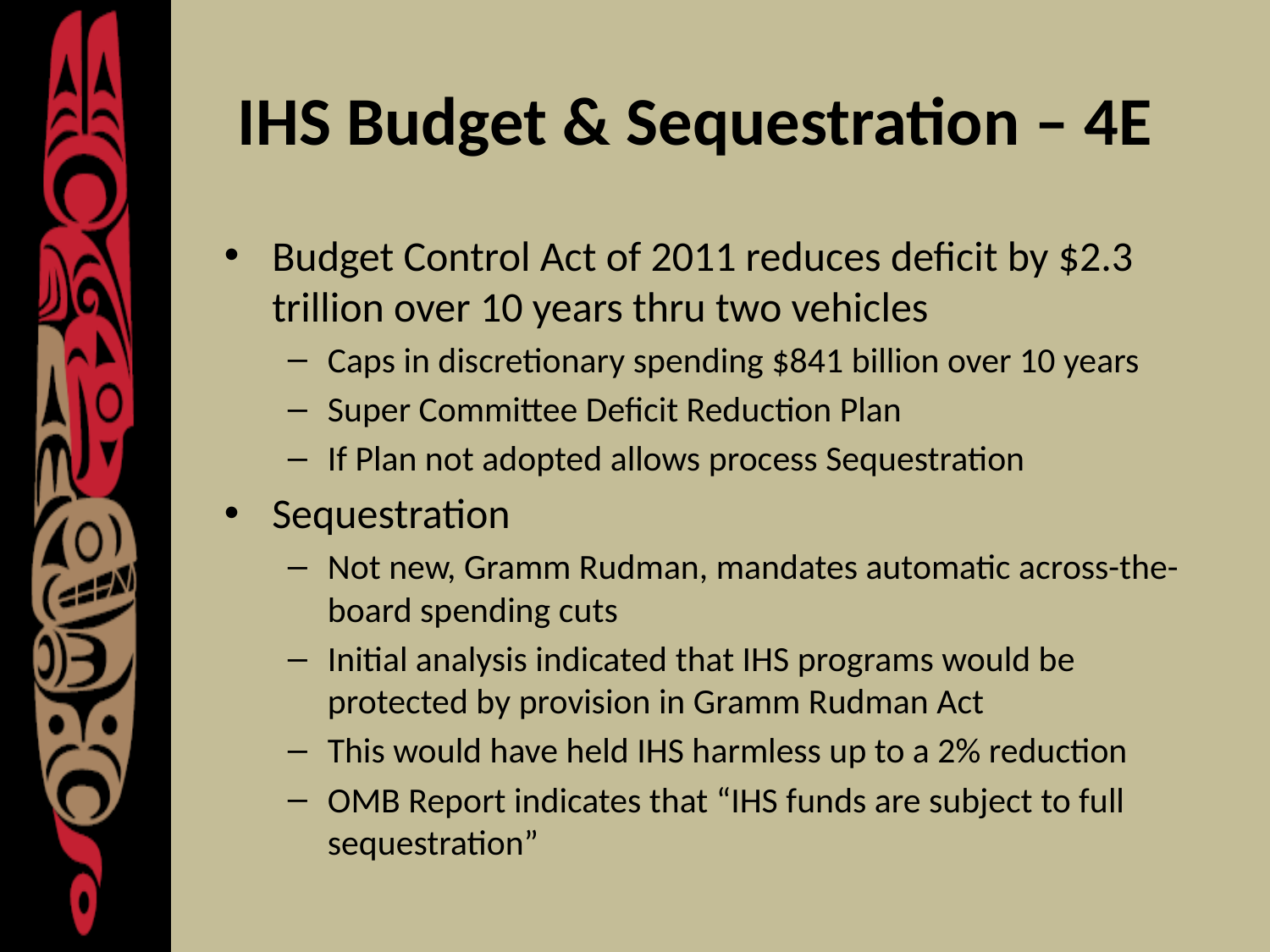

# IHS Budget & Sequestration – 4E
Budget Control Act of 2011 reduces deficit by $2.3 trillion over 10 years thru two vehicles
Caps in discretionary spending $841 billion over 10 years
Super Committee Deficit Reduction Plan
If Plan not adopted allows process Sequestration
Sequestration
Not new, Gramm Rudman, mandates automatic across-the-board spending cuts
Initial analysis indicated that IHS programs would be protected by provision in Gramm Rudman Act
This would have held IHS harmless up to a 2% reduction
OMB Report indicates that “IHS funds are subject to full sequestration”